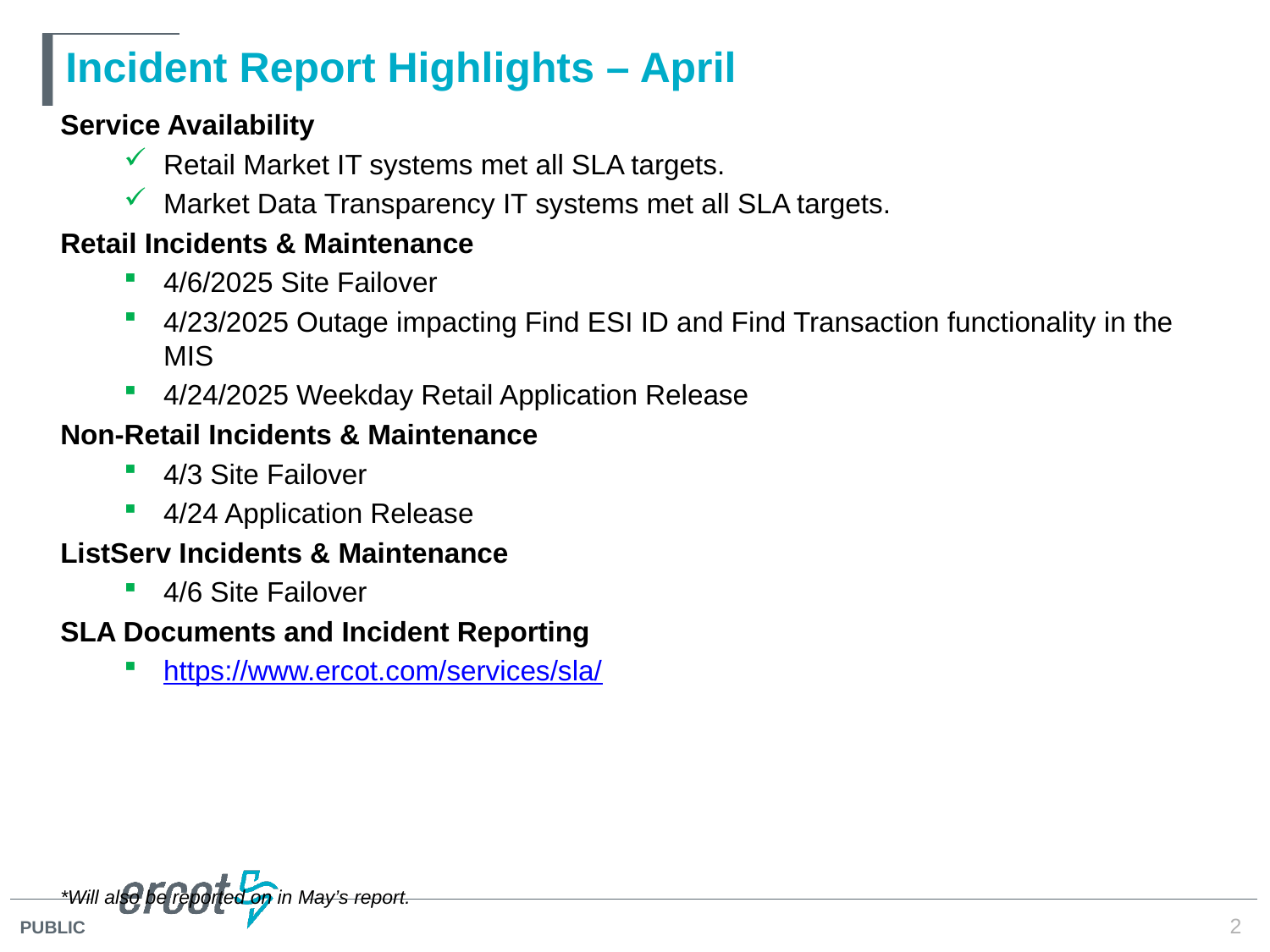

# Incident Report Highlights – April
Service Availability
Retail Market IT systems met all SLA targets.
Market Data Transparency IT systems met all SLA targets.
Retail Incidents & Maintenance
4/6/2025 Site Failover
4/23/2025 Outage impacting Find ESI ID and Find Transaction functionality in the MIS
4/24/2025 Weekday Retail Application Release
Non-Retail Incidents & Maintenance
4/3 Site Failover
4/24 Application Release
ListServ Incidents & Maintenance
4/6 Site Failover
SLA Documents and Incident Reporting
https://www.ercot.com/services/sla/

*Will also be reported on in May’s report.
2